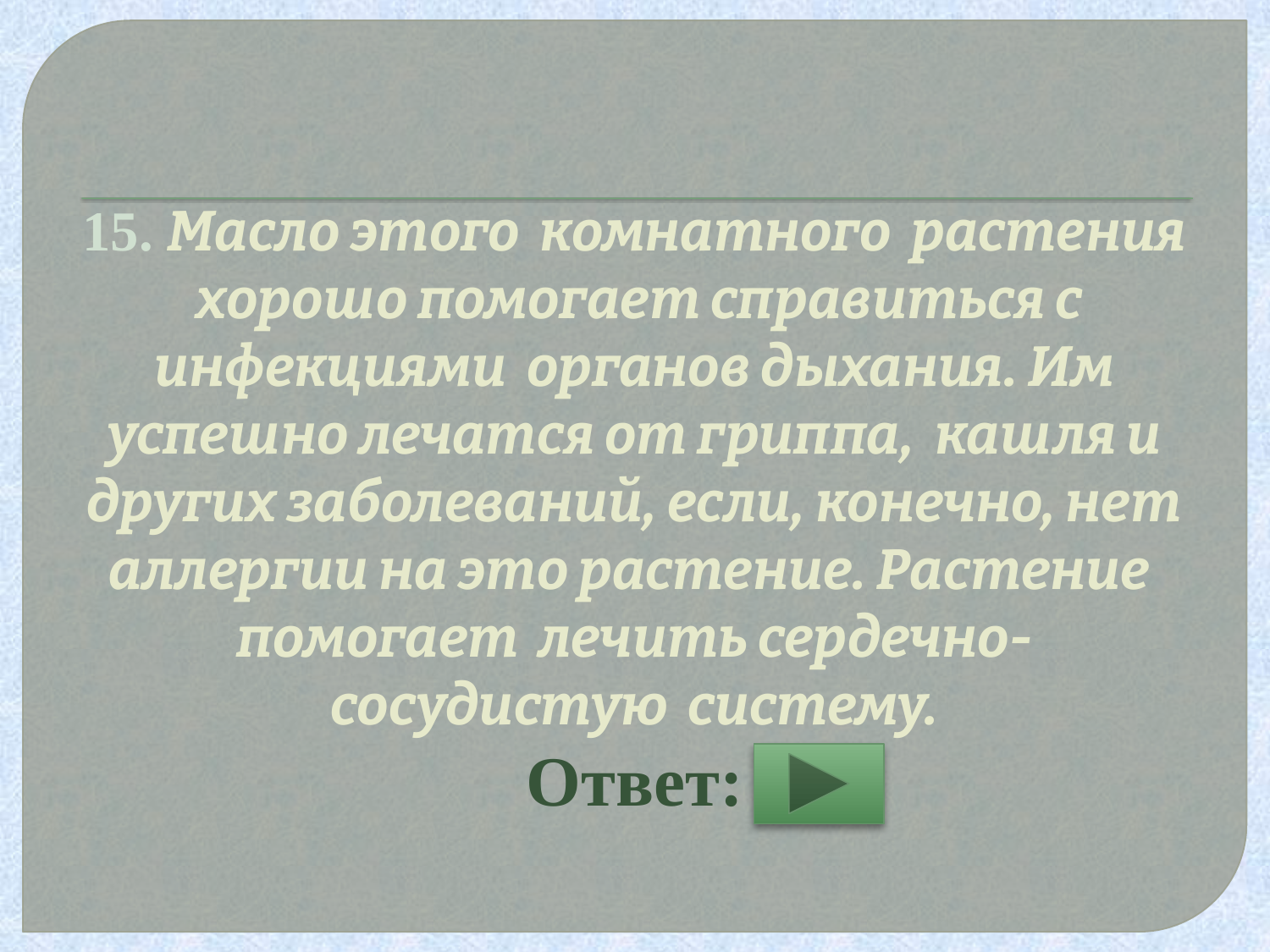

# 15. Масло этого  комнатного  растения  хорошо помогает справиться с инфекциями  органов дыхания. Им успешно лечатся от гриппа,  кашля и других заболеваний, если, конечно, нет аллергии на это растение. Растение  помогает  лечить сердечно- сосудистую  систему. Ответ: